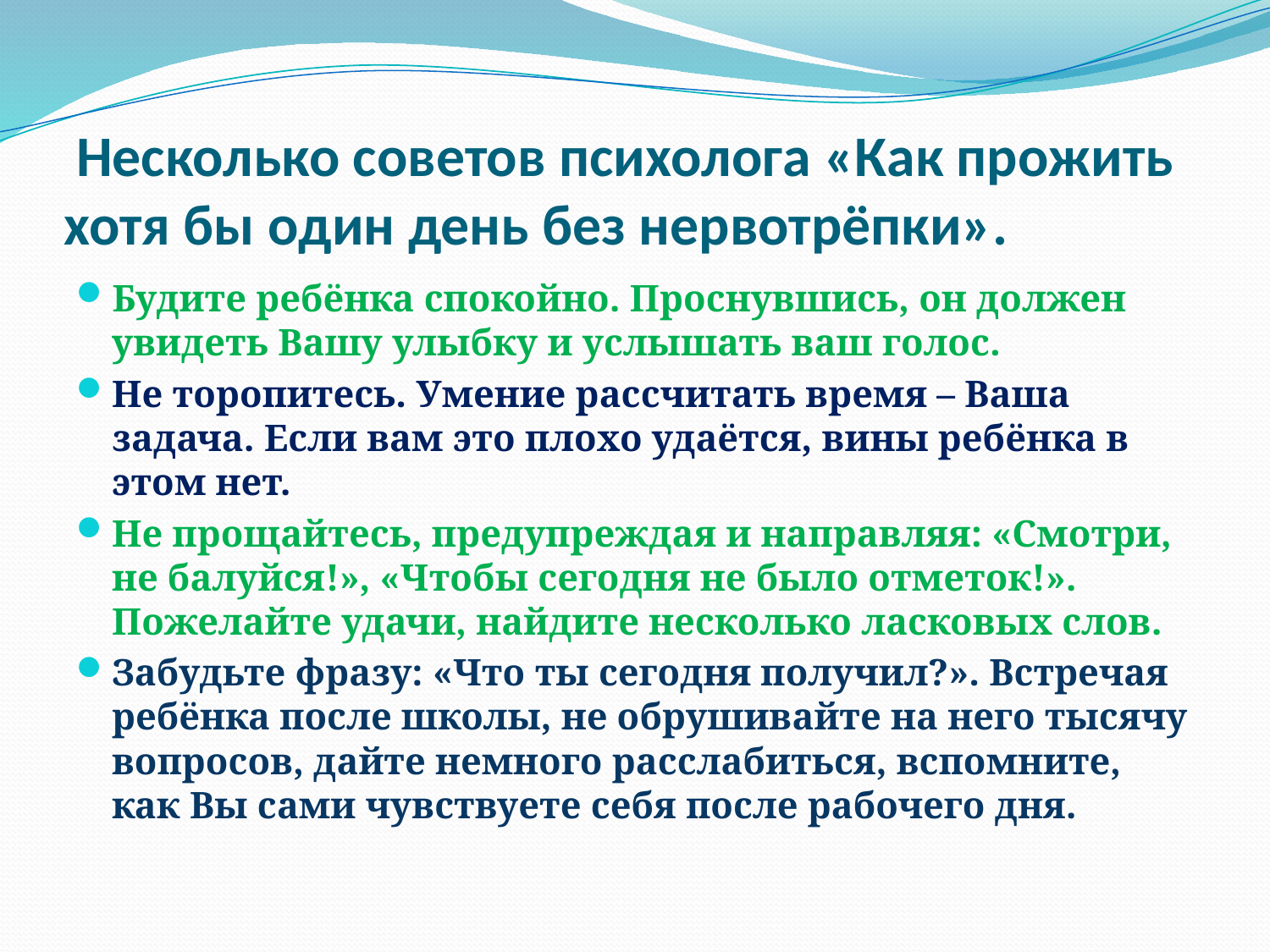

# Несколько советов психолога «Как прожить хотя бы один день без нервотрёпки».
Будите ребёнка спокойно. Проснувшись, он должен увидеть Вашу улыбку и услышать ваш голос.
Не торопитесь. Умение рассчитать время – Ваша задача. Если вам это плохо удаётся, вины ребёнка в этом нет.
Не прощайтесь, предупреждая и направляя: «Смотри, не балуйся!», «Чтобы сегодня не было отметок!». Пожелайте удачи, найдите несколько ласковых слов.
Забудьте фразу: «Что ты сегодня получил?». Встречая ребёнка после школы, не обрушивайте на него тысячу вопросов, дайте немного расслабиться, вспомните, как Вы сами чувствуете себя после рабочего дня.